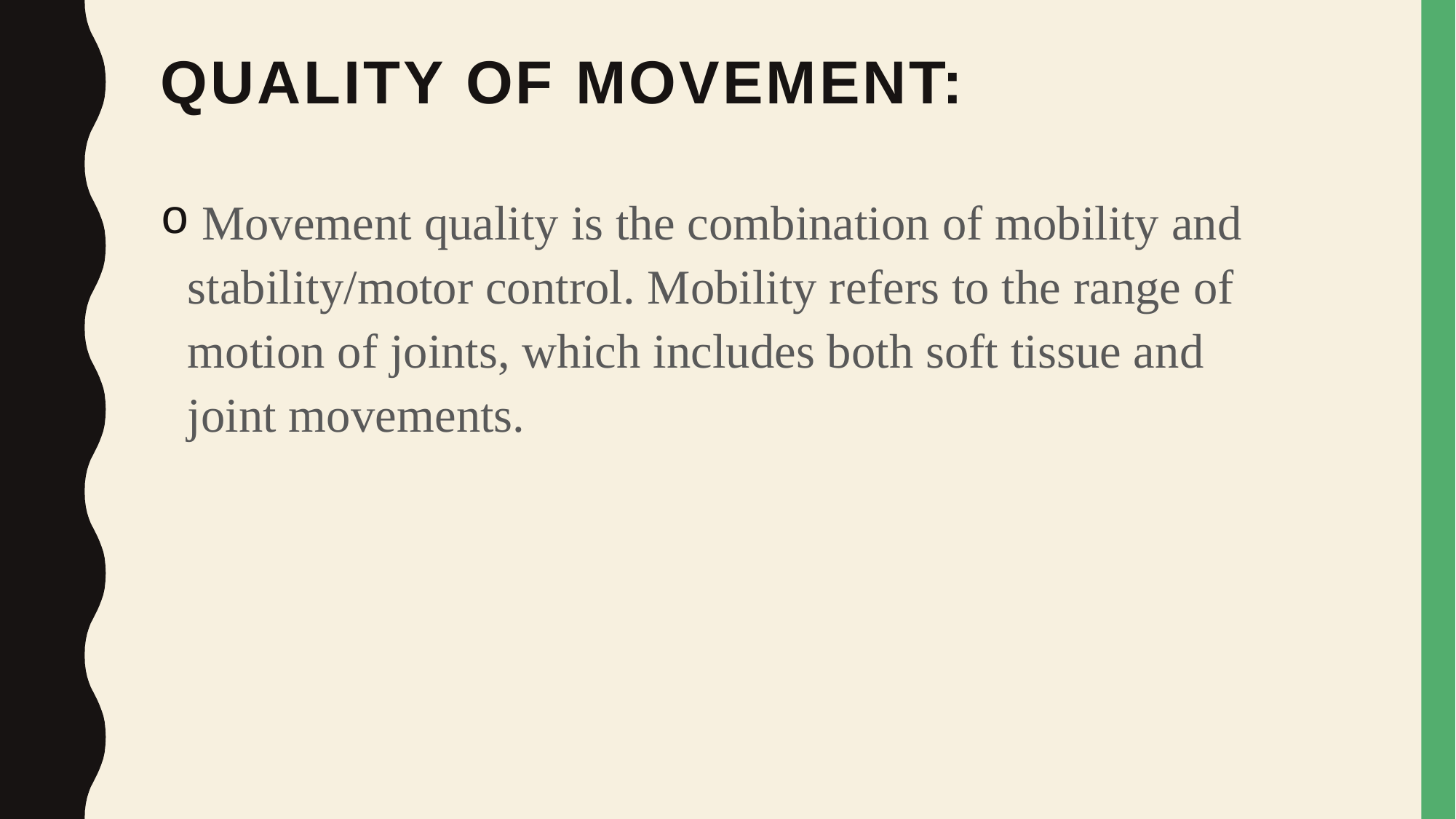

# Quality of movement:
 Movement quality is the combination of mobility and stability/motor control. Mobility refers to the range of motion of joints, which includes both soft tissue and joint movements.